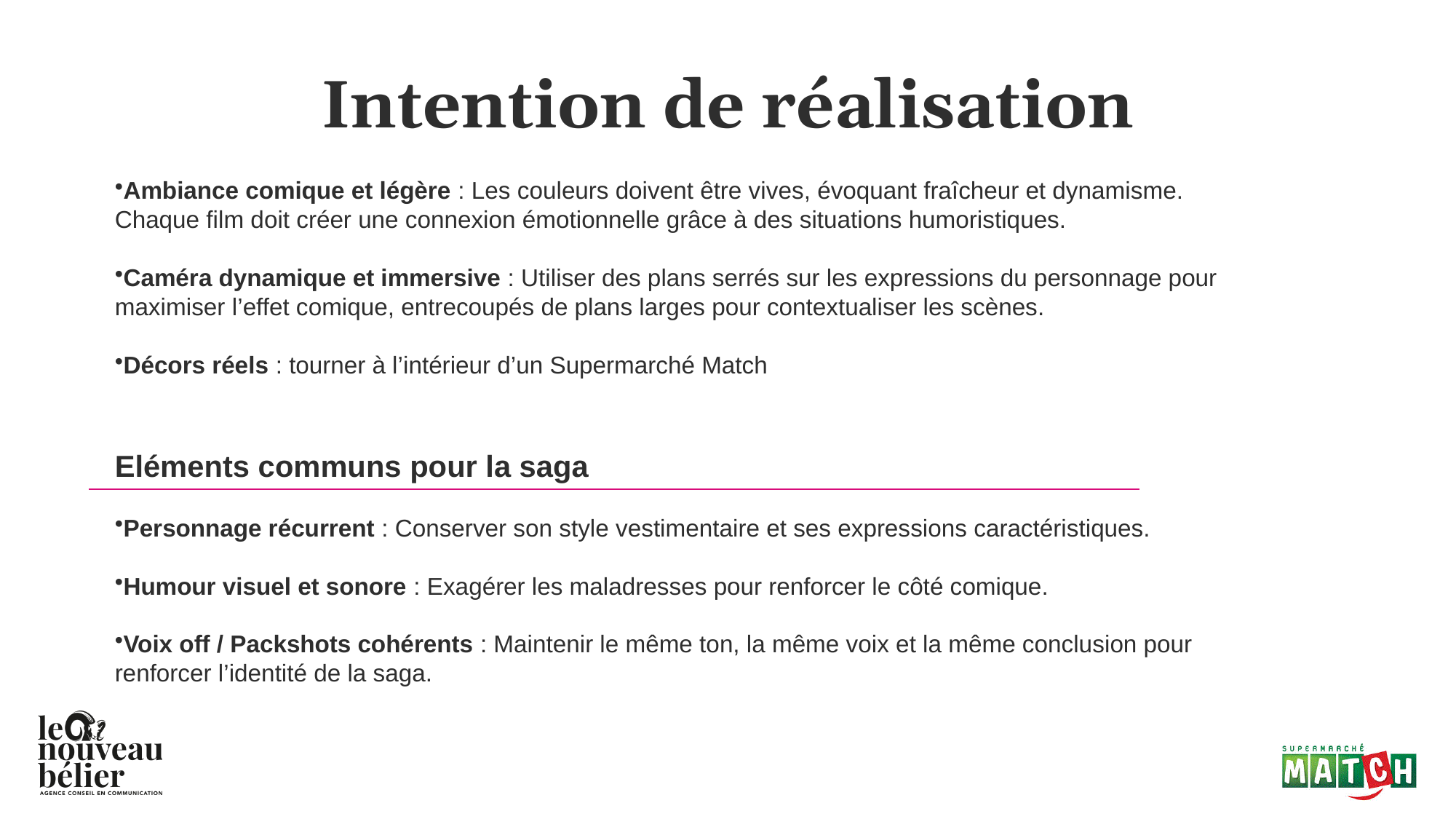

# Intention de réalisation
Ambiance comique et légère : Les couleurs doivent être vives, évoquant fraîcheur et dynamisme. Chaque film doit créer une connexion émotionnelle grâce à des situations humoristiques.

Caméra dynamique et immersive : Utiliser des plans serrés sur les expressions du personnage pour maximiser l’effet comique, entrecoupés de plans larges pour contextualiser les scènes.

Décors réels : tourner à l’intérieur d’un Supermarché Match

Eléments communs pour la saga

Personnage récurrent : Conserver son style vestimentaire et ses expressions caractéristiques.

Humour visuel et sonore : Exagérer les maladresses pour renforcer le côté comique.

Voix off / Packshots cohérents : Maintenir le même ton, la même voix et la même conclusion pour renforcer l’identité de la saga.